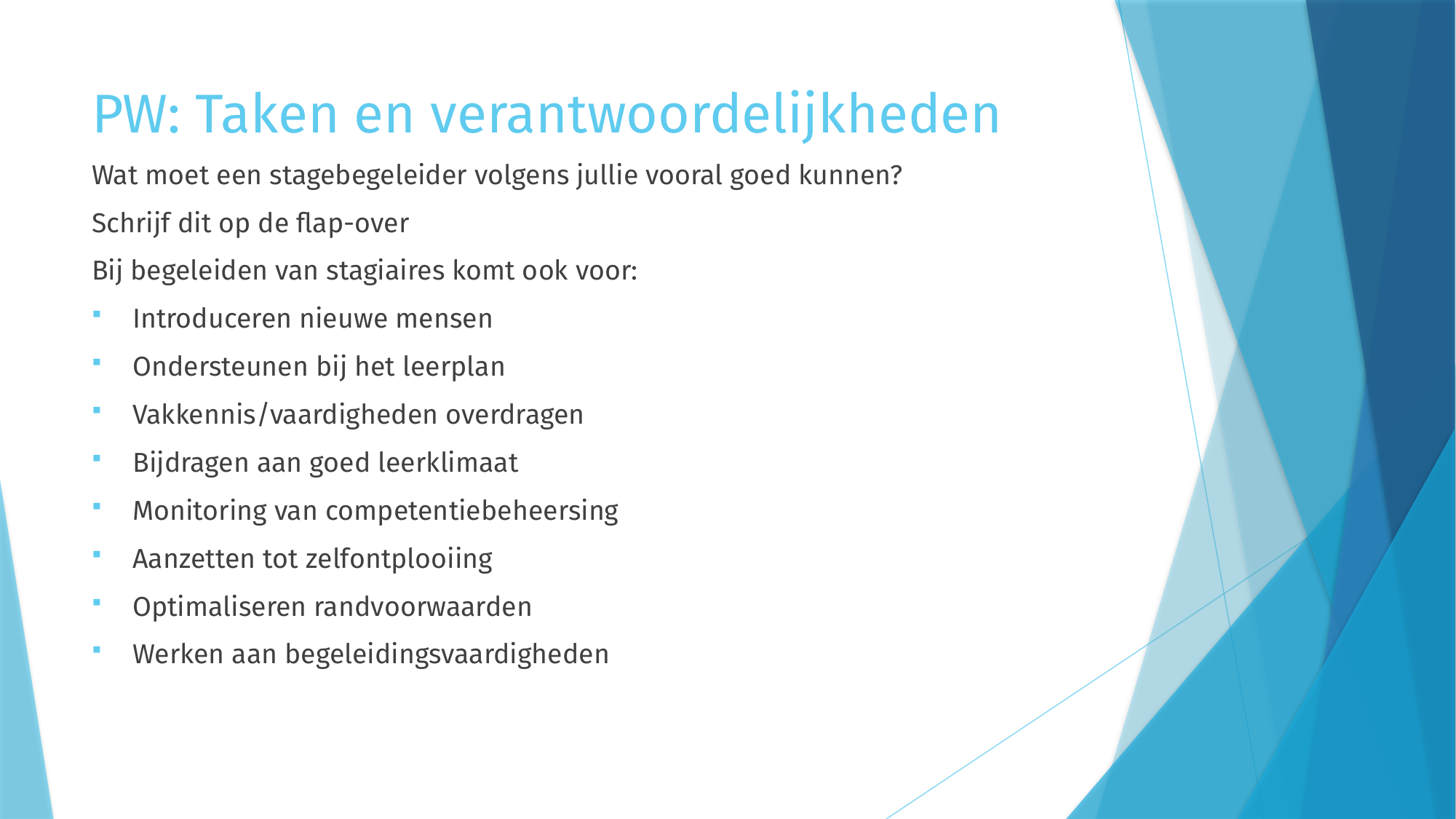

# PW: Taken en verantwoordelijkheden
Wat moet een stagebegeleider volgens jullie vooral goed kunnen?
Schrijf dit op de flap-over
Bij begeleiden van stagiaires komt ook voor:
Introduceren nieuwe mensen
Ondersteunen bij het leerplan
Vakkennis/vaardigheden overdragen
Bijdragen aan goed leerklimaat
Monitoring van competentiebeheersing
Aanzetten tot zelfontplooiing
Optimaliseren randvoorwaarden
Werken aan begeleidingsvaardigheden